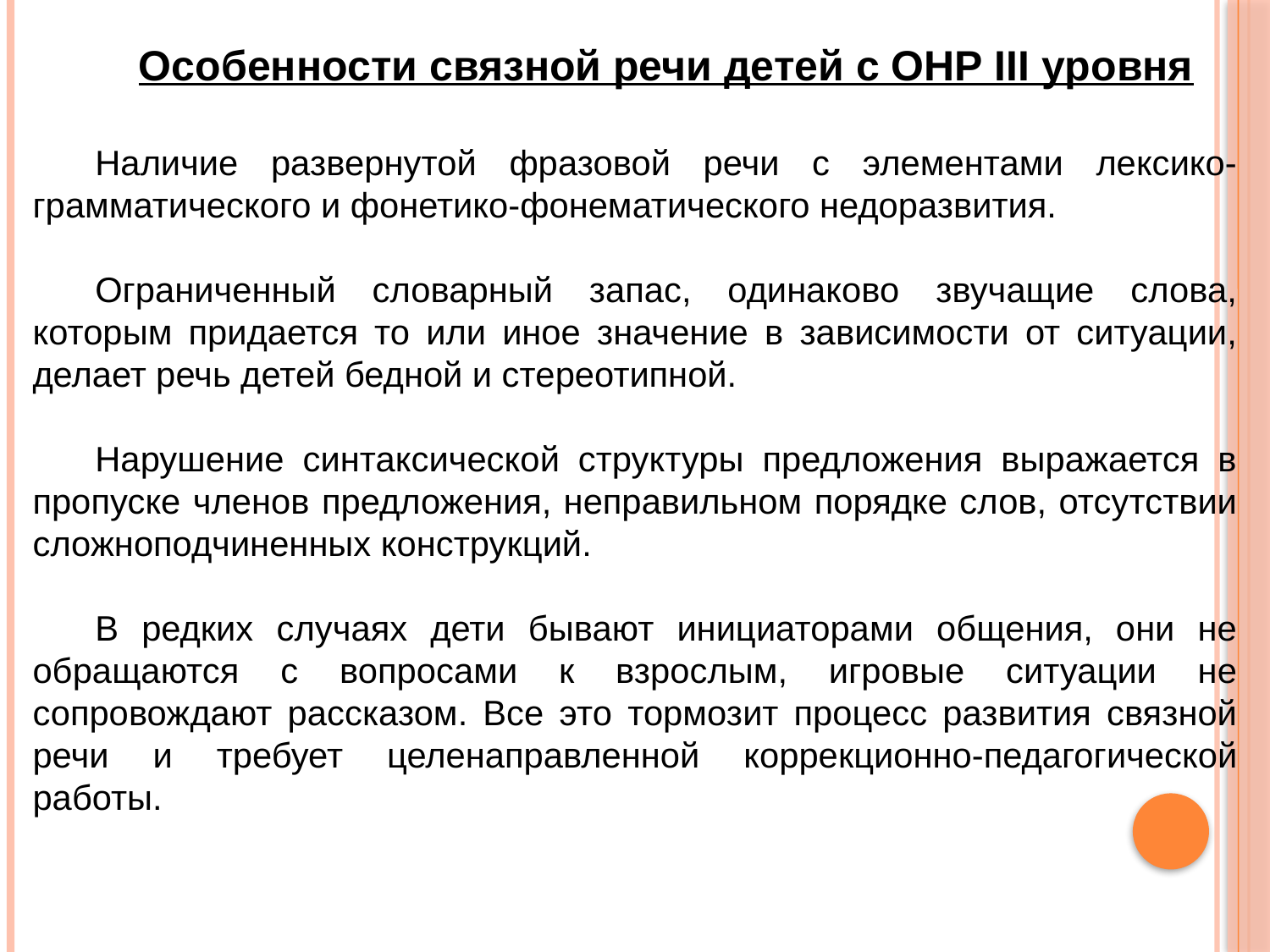

Особенности связной речи детей с ОНР III уровня

Наличие развернутой фразовой речи с элементами лексико-грамматического и фонетико-фонематического недоразвития.

Ограниченный словарный запас, одинаково звучащие слова, которым придается то или иное значение в зависимости от ситуации, делает речь детей бедной и стереотипной.

Нарушение синтаксической структуры предложения выражается в пропуске членов предложения, неправильном порядке слов, отсутствии сложноподчиненных конструкций.

В редких случаях дети бывают инициаторами общения, они не обращаются с вопросами к взрослым, игровые ситуации не сопровождают рассказом. Все это тормозит процесс развития связной речи и требует целенаправленной коррекционно-педагогической работы.